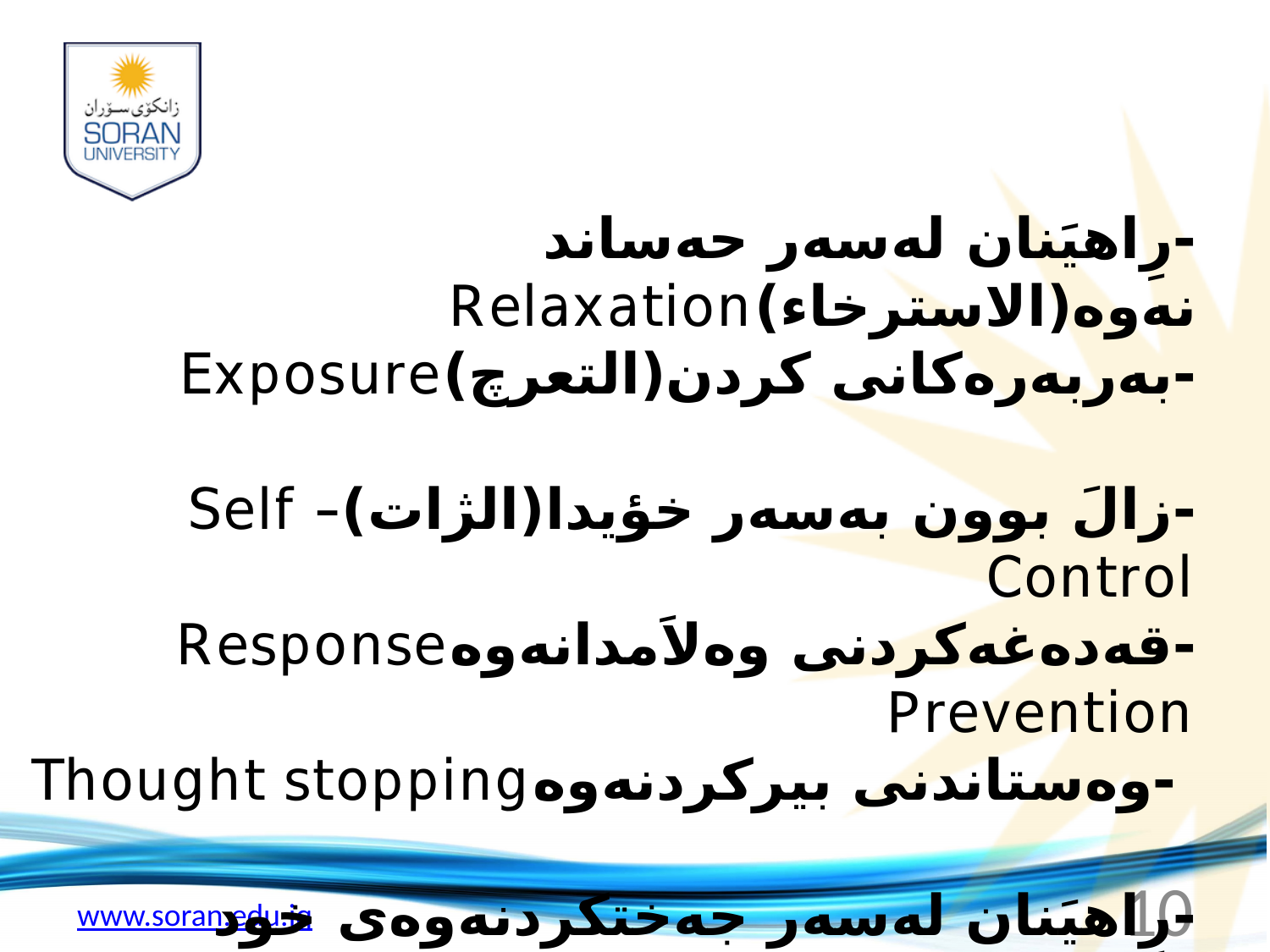

-رِاهيَنان له‌سه‌ر حه‌ساند نه‌وه‌(الاسترخاء)Relaxation
-به‌ربه‌ره‌كانى كردن(التعرچ)Exposure
-زالَ بوون به‌سه‌ر خؤيدا(الژات)Self –Control
-قه‌ده‌غه‌كردنى وه‌لاَمدانه‌وه‌Response Prevention
 -وه‌ستاندنى بيركردنه‌وه‌Thought stopping
-رِاهيَنان له‌سه‌ر جه‌ختكردنه‌وه‌ى خود
Assertivenss Training   contingency
-چاره‌سه‌ركردن به‌ دوور كه‌وتنه‌وه‌Aversion Therapy
10